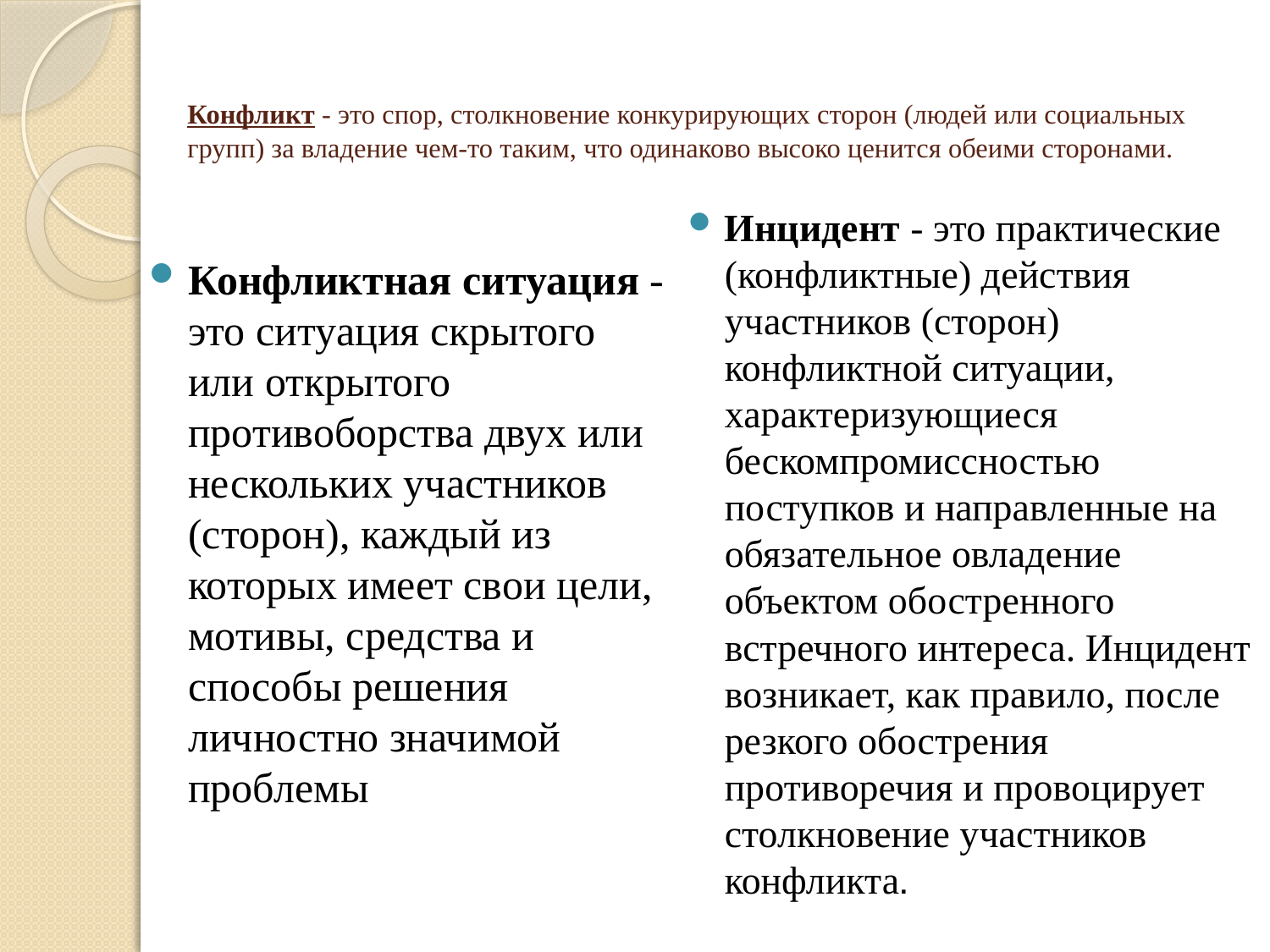

# Конфликт - это спор, столкновение конкурирующих сторон (людей или социальных групп) за владение чем-то таким, что одинаково высоко ценится обеими сторонами.
Инцидент - это практические (конфликтные) действия участников (сторон) конфликтной ситуации, характеризующиеся бескомпромиссностью поступков и направленные на обязательное овладение объектом обостренного встречного интереса. Инцидент возникает, как правило, после резкого обострения противоречия и провоцирует столкновение участников конфликта.

Конфликтная ситуация - это ситуация скрытого или открытого противоборства двух или нескольких участников (сторон), каждый из которых имеет свои цели, мотивы, средства и способы решения личностно значимой проблемы